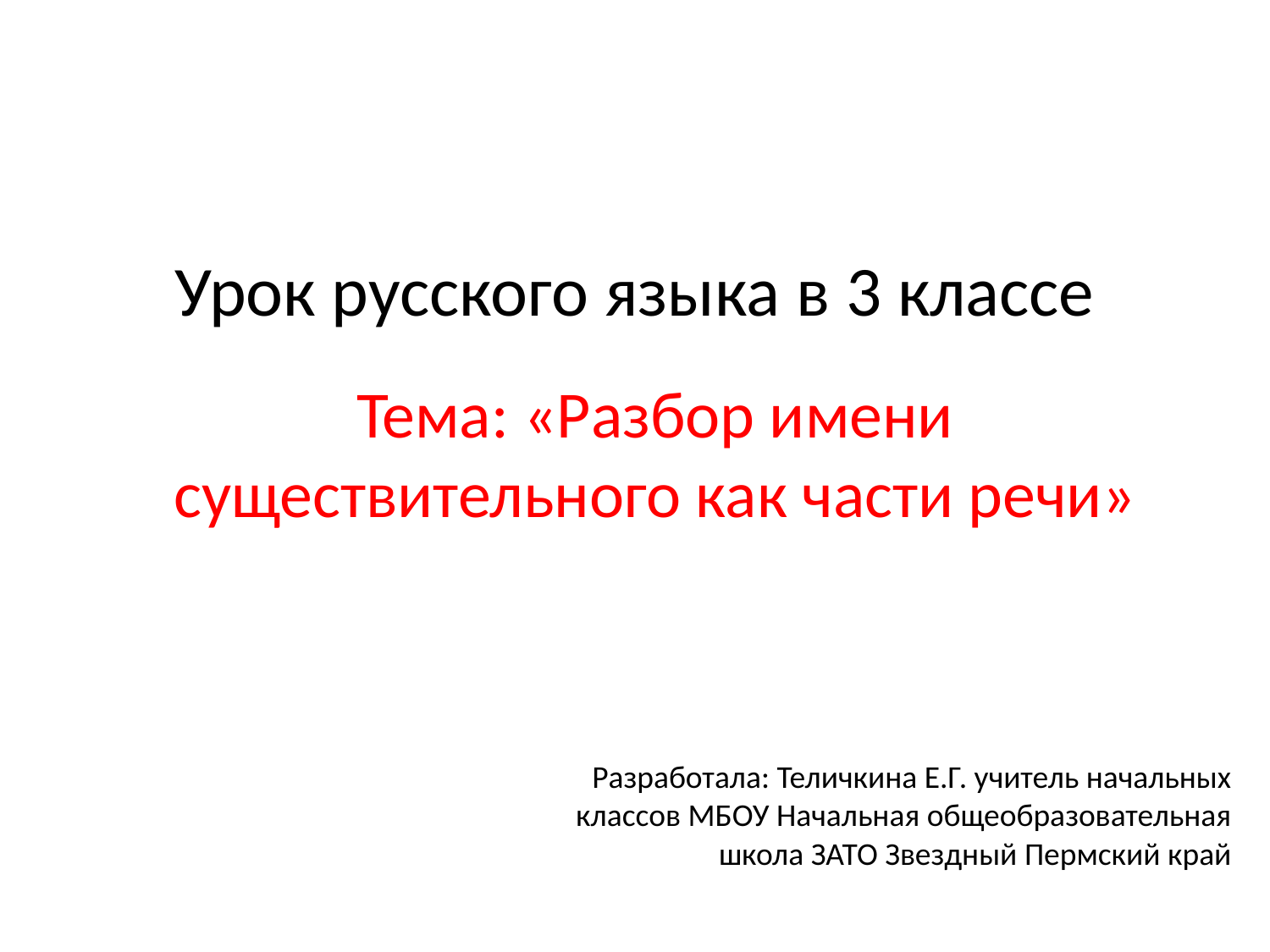

# Урок русского языка в 3 классе
Тема: «Разбор имени существительного как части речи»

Разработала: Теличкина Е.Г. учитель начальных классов МБОУ Начальная общеобразовательная школа ЗАТО Звездный Пермский край